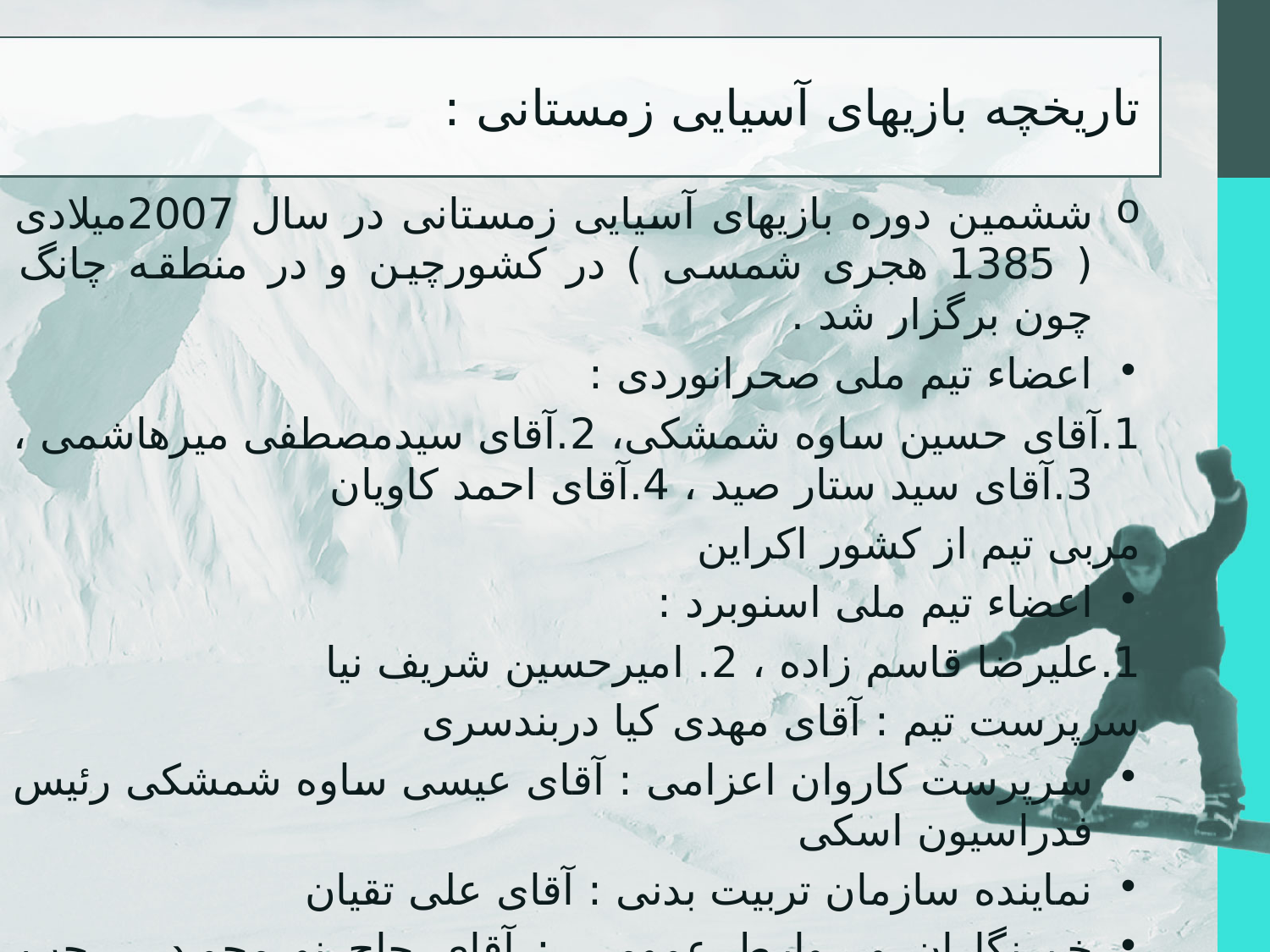

# تاریخچه بازیهای آسیایی زمستانی :
ششمین دوره بازیهای آسیایی زمستانی در سال 2007میلادی ( 1385 هجری شمسی ) در کشورچین و در منطقه چانگ چون برگزار شد .
اعضاء تیم ملی صحرانوردی :
1.آقای حسین ساوه شمشکی، 2.آقای سیدمصطفی میرهاشمی ، 3.آقای سید ستار صید ، 4.آقای احمد کاویان
مربی تیم از کشور اکراین
اعضاء تیم ملی اسنوبرد :
1.علیرضا قاسم زاده ، 2. امیرحسین شریف نیا
سرپرست تیم : آقای مهدی کیا دربندسری
سرپرست کاروان اعزامی : آقای عیسی ساوه شمشکی رئیس فدراسیون اسکی
نماینده سازمان تربیت بدنی : آقای علی تقیان
خبرنگاران و روابط عمومی : آقای حاج نورمحمد ، رجب بلوکات و پیام نظر